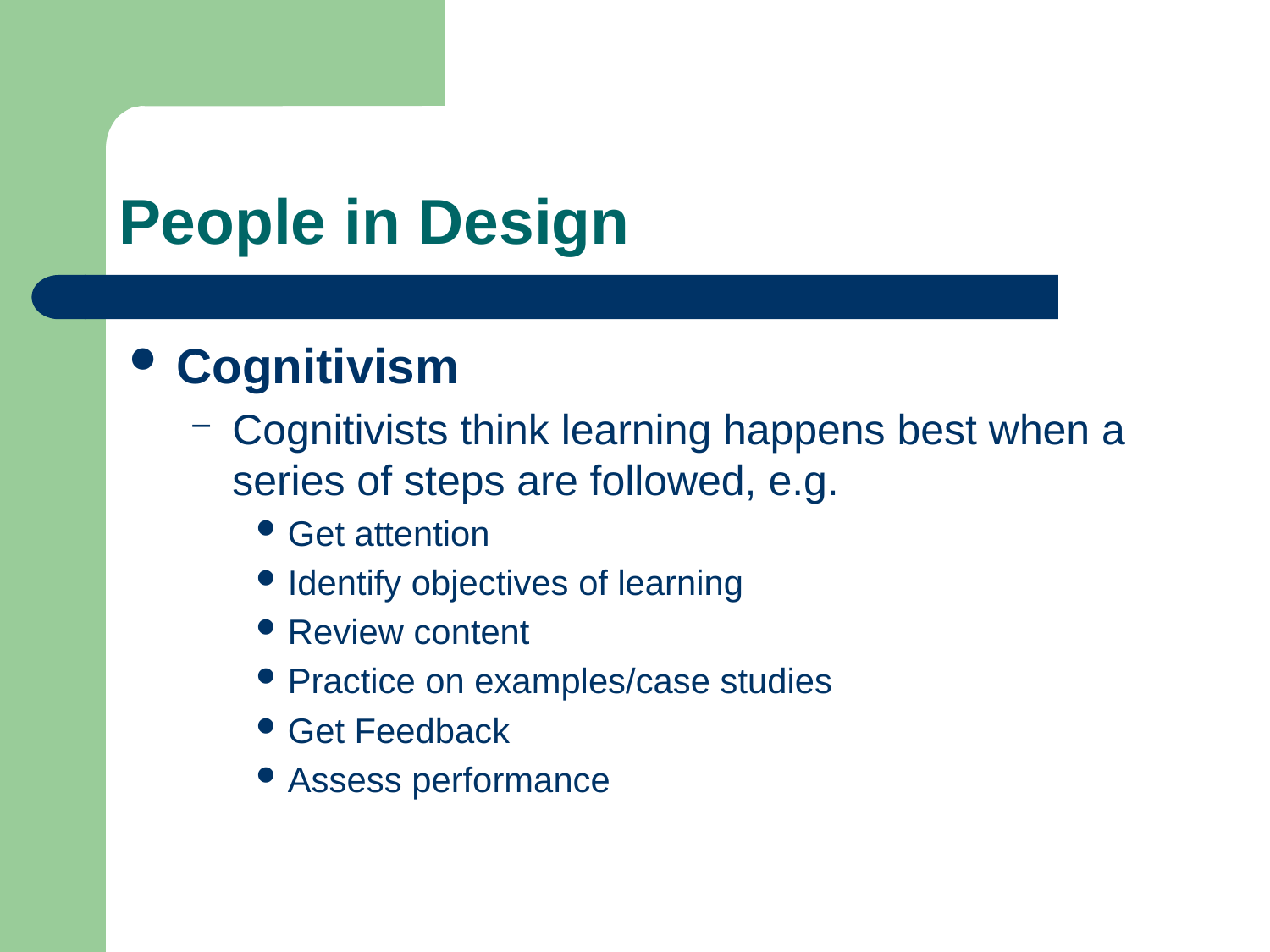

# People in Design
Cognitivism
Cognitivists think learning happens best when a series of steps are followed, e.g.
Get attention
Identify objectives of learning
Review content
Practice on examples/case studies
Get Feedback
Assess performance